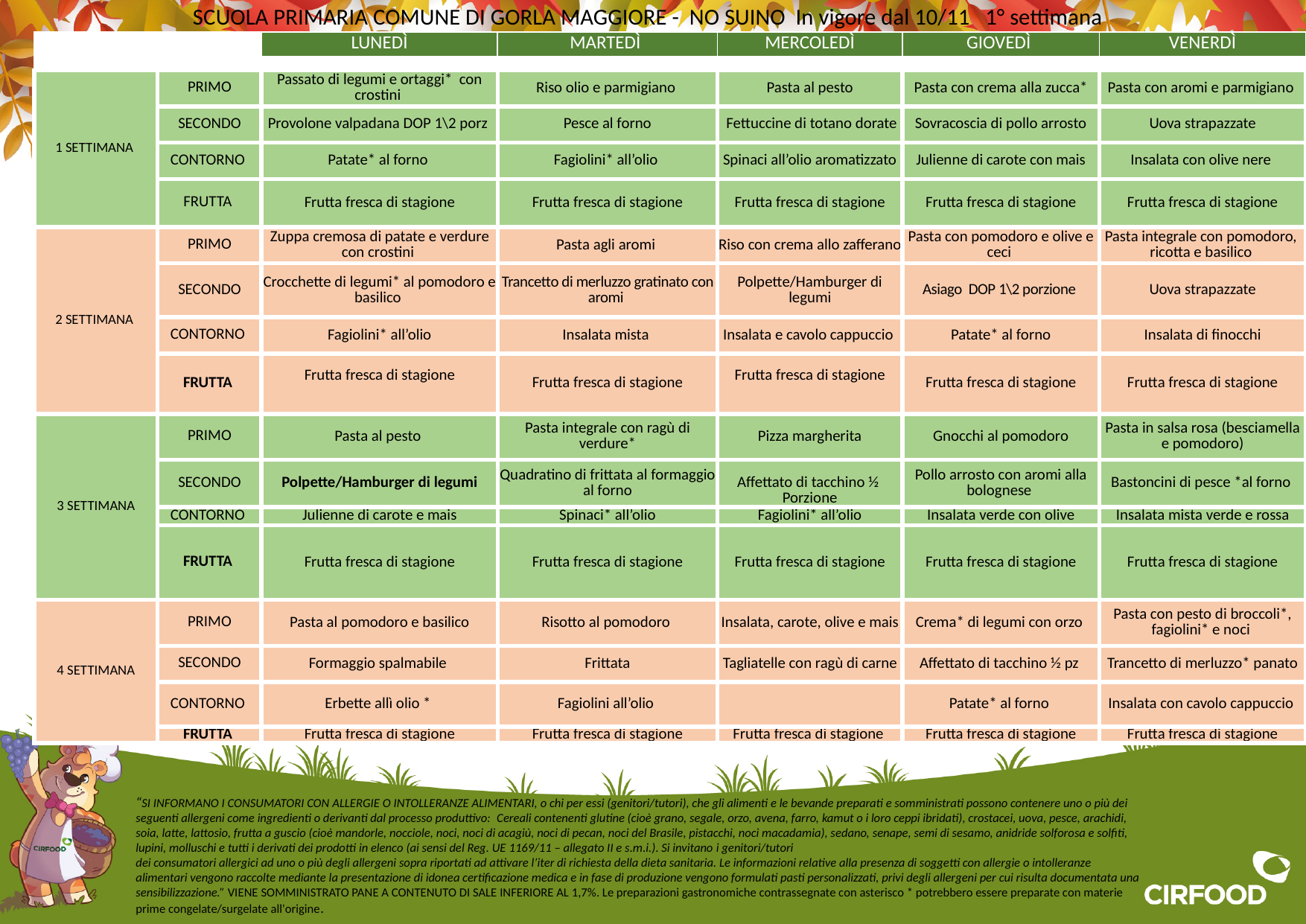

# SCUOLA PRIMARIA COMUNE DI GORLA MAGGIORE -  NO SUINO  In vigore dal 10/11   1° settimana
|  |  | LUNEDÌ | MARTEDÌ | MERCOLEDÌ | GIOVEDÌ | VENERDÌ |
| --- | --- | --- | --- | --- | --- | --- |
|  |  |  |  |  |  |  |
| 1 SETTIMANA | PRIMO | Passato di legumi e ortaggi\* con crostini | Riso olio e parmigiano | Pasta al pesto | Pasta con crema alla zucca\* | Pasta con aromi e parmigiano |
|  | SECONDO | Provolone valpadana DOP 1\2 porz | Pesce al forno | Fettuccine di totano dorate | Sovracoscia di pollo arrosto | Uova strapazzate |
|  | CONTORNO | Patate\* al forno | Fagiolini\* all’olio | Spinaci all’olio aromatizzato | Julienne di carote con mais | Insalata con olive nere |
|  | FRUTTA | Frutta fresca di stagione | Frutta fresca di stagione | Frutta fresca di stagione | Frutta fresca di stagione | Frutta fresca di stagione |
| 2 SETTIMANA | PRIMO | Zuppa cremosa di patate e verdure con crostini | Pasta agli aromi | Riso con crema allo zafferano | Pasta con pomodoro e olive e ceci | Pasta integrale con pomodoro, ricotta e basilico |
|  | SECONDO | Crocchette di legumi\* al pomodoro e basilico | Trancetto di merluzzo gratinato con aromi | Polpette/Hamburger di legumi | Asiago DOP 1\2 porzione | Uova strapazzate |
|  | CONTORNO | Fagiolini\* all’olio | Insalata mista | Insalata e cavolo cappuccio | Patate\* al forno | Insalata di finocchi |
|  | FRUTTA | Frutta fresca di stagione | Frutta fresca di stagione | Frutta fresca di stagione | Frutta fresca di stagione | Frutta fresca di stagione |
| 3 SETTIMANA | PRIMO | Pasta al pesto | Pasta integrale con ragù di verdure\* | Pizza margherita | Gnocchi al pomodoro | Pasta in salsa rosa (besciamella e pomodoro) |
|  | SECONDO | Polpette/Hamburger di legumi | Quadratino di frittata al formaggio al forno | Affettato di tacchino ½ Porzione | Pollo arrosto con aromi alla bolognese | Bastoncini di pesce \*al forno |
|  | CONTORNO | Julienne di carote e mais | Spinaci\* all’olio | Fagiolini\* all’olio | Insalata verde con olive | Insalata mista verde e rossa |
|  | FRUTTA | Frutta fresca di stagione | Frutta fresca di stagione | Frutta fresca di stagione | Frutta fresca di stagione | Frutta fresca di stagione |
| 4 SETTIMANA | PRIMO | Pasta al pomodoro e basilico | Risotto al pomodoro | Insalata, carote, olive e mais | Crema\* di legumi con orzo | Pasta con pesto di broccoli\*, fagiolini\* e noci |
|  | SECONDO | Formaggio spalmabile | Frittata | Tagliatelle con ragù di carne | Affettato di tacchino ½ pz | Trancetto di merluzzo\* panato |
|  | CONTORNO | Erbette allì olio \* | Fagiolini all’olio |  | Patate\* al forno | Insalata con cavolo cappuccio |
|  | FRUTTA | Frutta fresca di stagione | Frutta fresca di stagione | Frutta fresca di stagione | Frutta fresca di stagione | Frutta fresca di stagione |
“SI INFORMANO I CONSUMATORI CON ALLERGIE O INTOLLERANZE ALIMENTARI, o chi per essi (genitori/tutori), che gli alimenti e le bevande preparati e somministrati possono contenere uno o più dei seguenti allergeni come ingredienti o derivanti dal processo produttivo:  Cereali contenenti glutine (cioè grano, segale, orzo, avena, farro, kamut o i loro ceppi ibridati), crostacei, uova, pesce, arachidi, soia, latte, lattosio, frutta a guscio (cioè mandorle, nocciole, noci, noci di acagiù, noci di pecan, noci del Brasile, pistacchi, noci macadamia), sedano, senape, semi di sesamo, anidride solforosa e solfiti, lupini, molluschi e tutti i derivati dei prodotti in elenco (ai sensi del Reg. UE 1169/11 – allegato II e s.m.i.). Si invitano i genitori/tutori dei consumatori allergici ad uno o più degli allergeni sopra riportati ad attivare l’iter di richiesta della dieta sanitaria. Le informazioni relative alla presenza di soggetti con allergie o intolleranze alimentari vengono raccolte mediante la presentazione di idonea certificazione medica e in fase di produzione vengono formulati pasti personalizzati, privi degli allergeni per cui risulta documentata una sensibilizzazione.” VIENE SOMMINISTRATO PANE A CONTENUTO DI SALE INFERIORE AL 1,7%. Le preparazioni gastronomiche contrassegnate con asterisco * potrebbero essere preparate con materie prime congelate/surgelate all'origine.